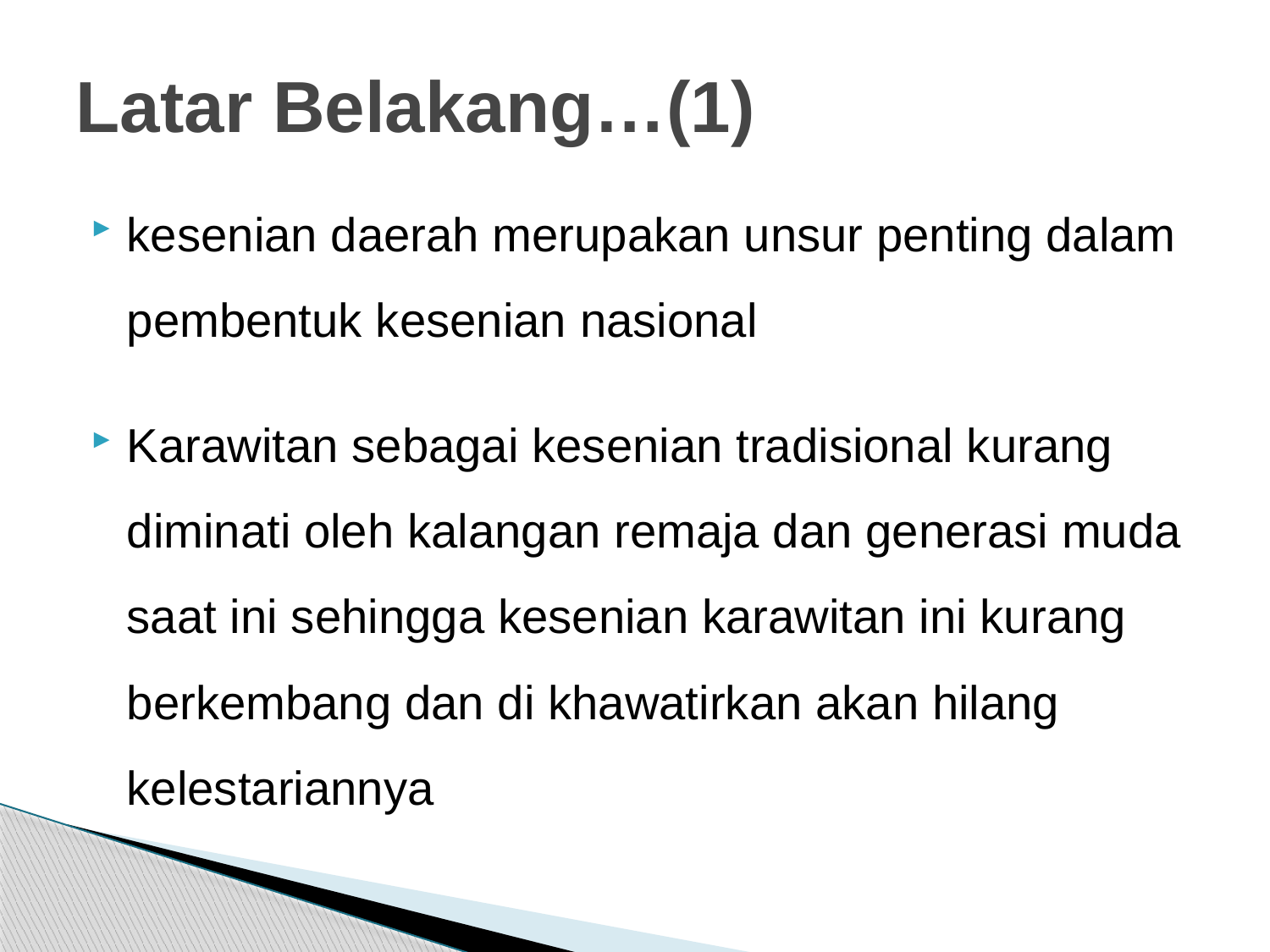

# Latar Belakang…(1)
kesenian daerah merupakan unsur penting dalam pembentuk kesenian nasional

Karawitan sebagai kesenian tradisional kurang diminati oleh kalangan remaja dan generasi muda saat ini sehingga kesenian karawitan ini kurang berkembang dan di khawatirkan akan hilang kelestariannya